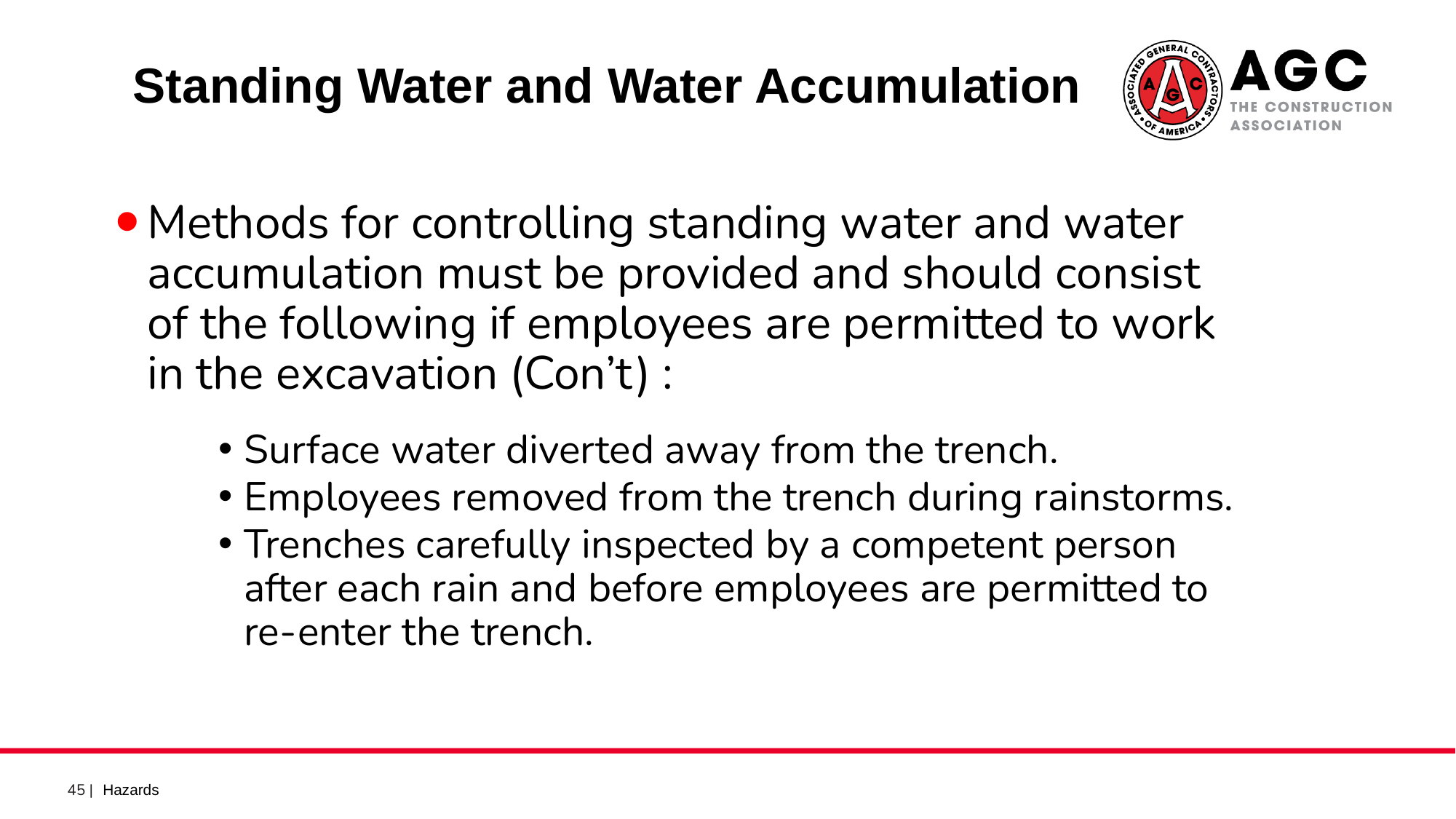

Standing Water and Water Accumulation
Methods for controlling standing water and water accumulation must be provided and should consist of the following if employees are permitted to work in the excavation (Con’t) :

Surface water diverted away from the trench.
Employees removed from the trench during rainstorms.
Trenches carefully inspected by a competent person after each rain and before employees are permitted to re-enter the trench.

Hazards